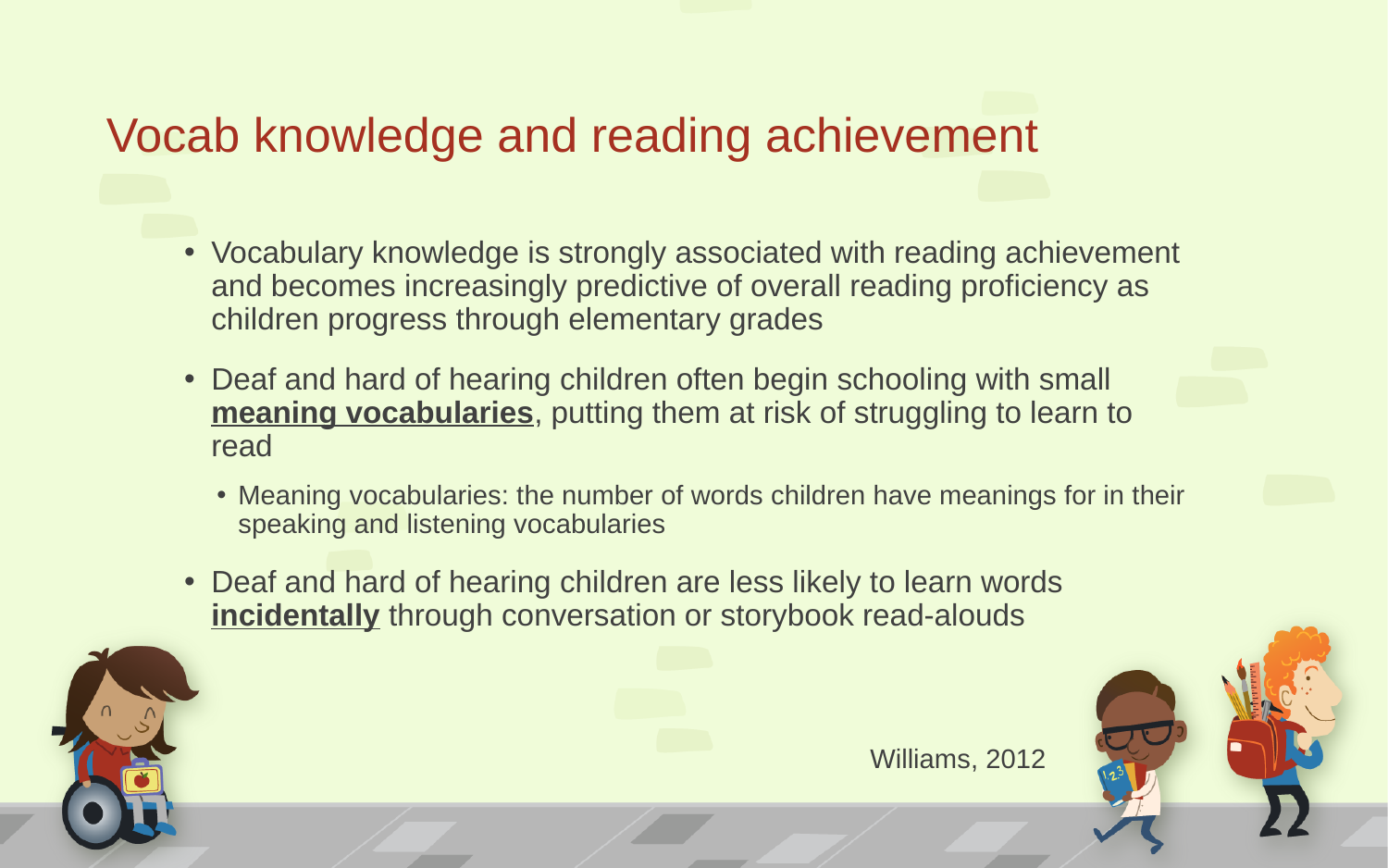

# Vocab knowledge and reading achievement
Vocabulary knowledge is strongly associated with reading achievement and becomes increasingly predictive of overall reading proficiency as children progress through elementary grades
Deaf and hard of hearing children often begin schooling with small meaning vocabularies, putting them at risk of struggling to learn to read
Meaning vocabularies: the number of words children have meanings for in their speaking and listening vocabularies
Deaf and hard of hearing children are less likely to learn words incidentally through conversation or storybook read-alouds
Williams, 2012